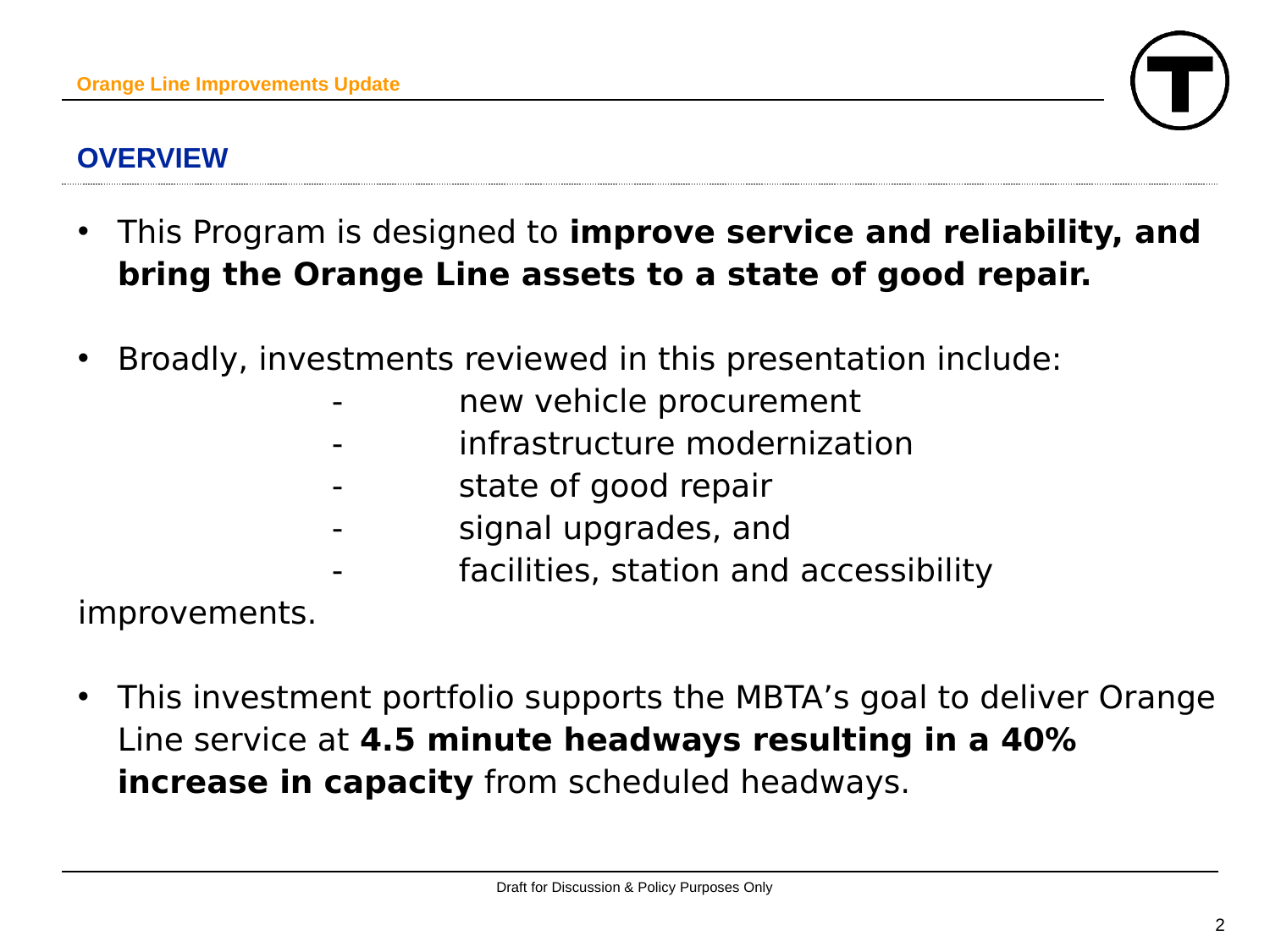

Orange Line Improvements Update
# OVERVIEW
This Program is designed to improve service and reliability, and bring the Orange Line assets to a state of good repair.
Broadly, investments reviewed in this presentation include:
		-	new vehicle procurement
		-	infrastructure modernization
		-	state of good repair
		-	signal upgrades, and
		-	facilities, station and accessibility improvements.
This investment portfolio supports the MBTA’s goal to deliver Orange Line service at 4.5 minute headways resulting in a 40% increase in capacity from scheduled headways.